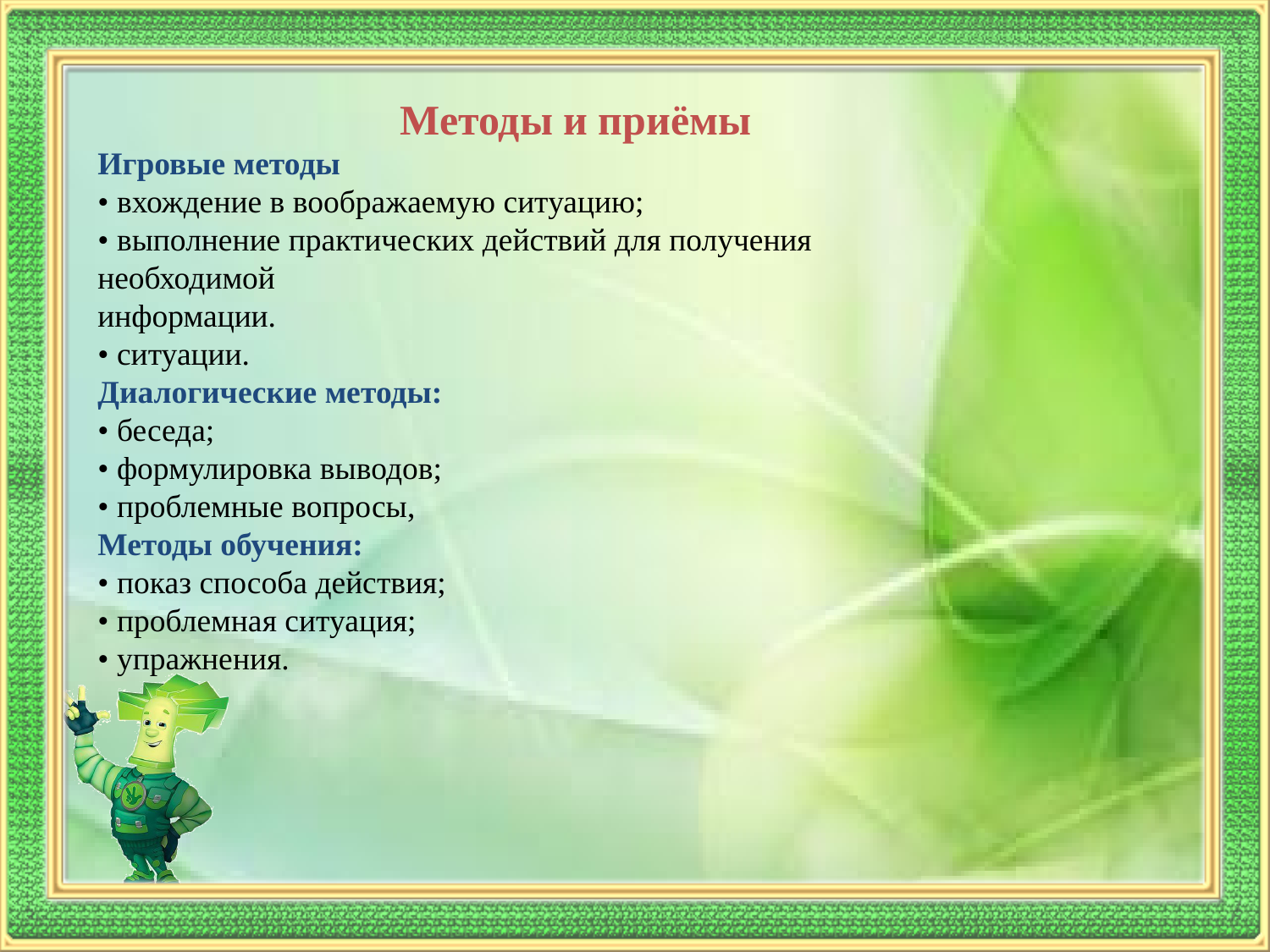

Методы и приёмы
# Игровые методы • вхождение в воображаемую ситуацию; • выполнение практических действий для получения необходимой информации. • ситуации. Диалогические методы: • беседа; • формулировка выводов; • проблемные вопросы, Методы обучения: • показ способа действия; • проблемная ситуация; • упражнения.